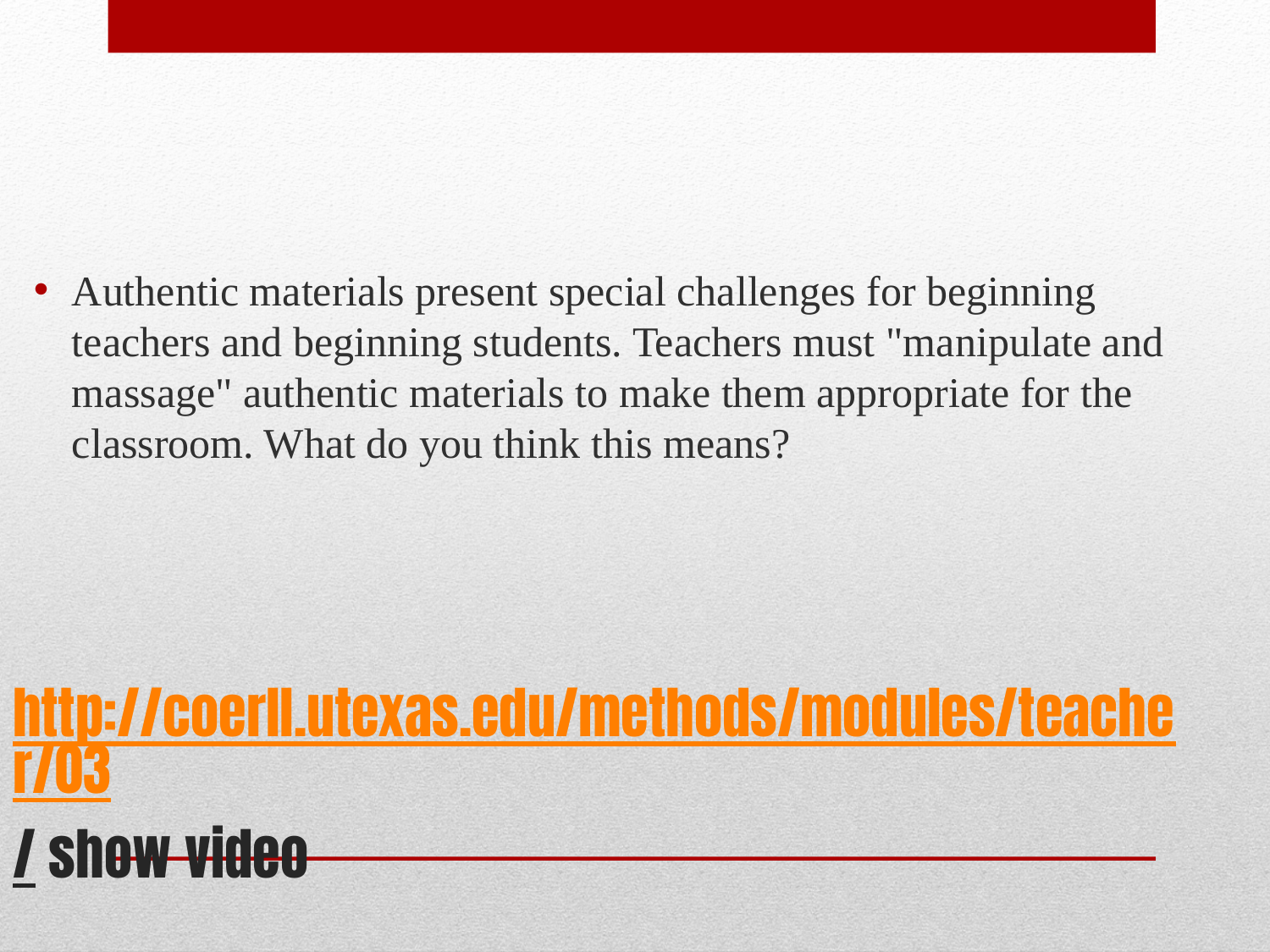

Authentic materials present special challenges for beginning teachers and beginning students. Teachers must "manipulate and massage" authentic materials to make them appropriate for the classroom. What do you think this means?
# http://coerll.utexas.edu/methods/modules/teacher/03/ show video